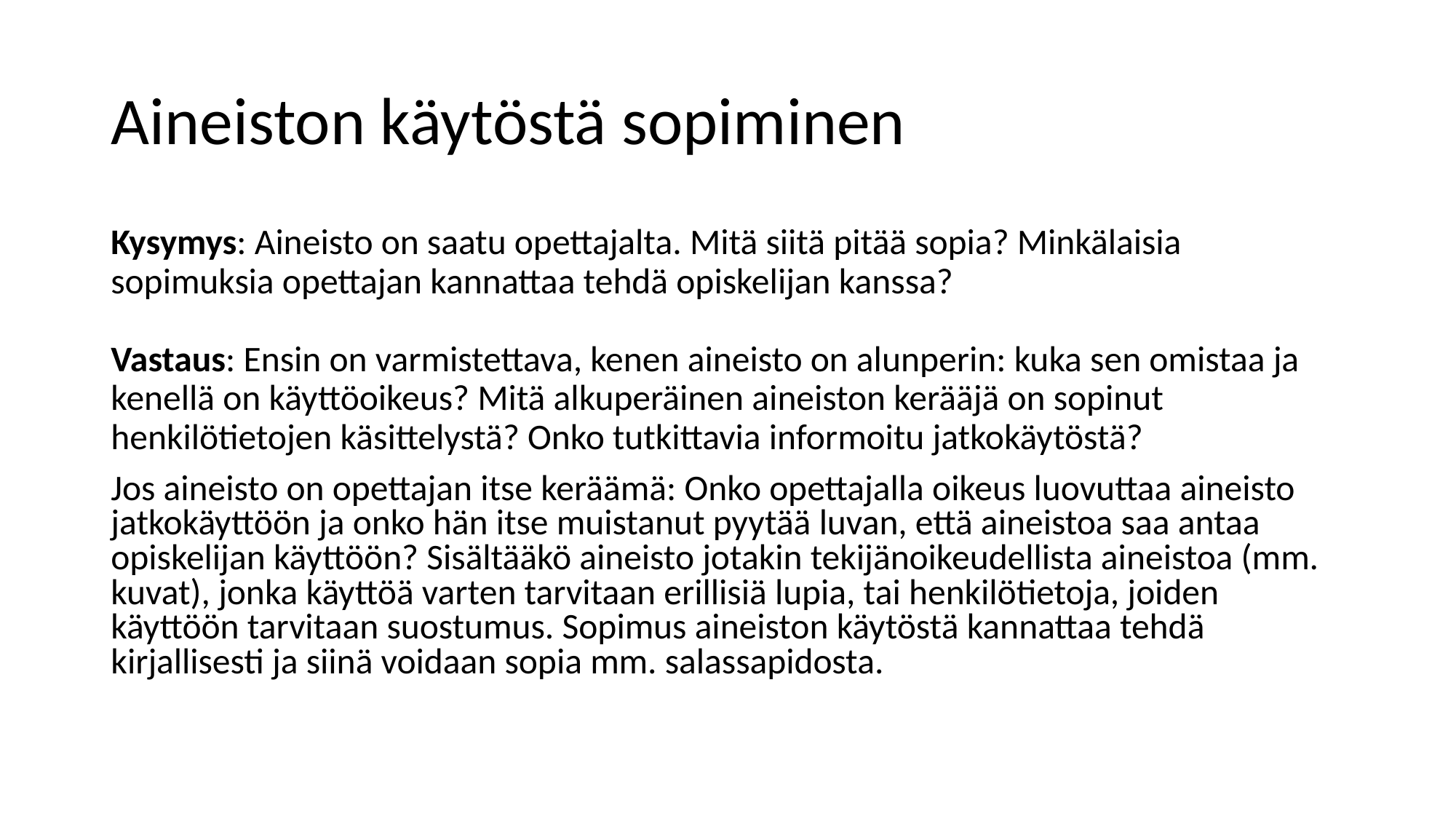

# Aineiston käytöstä sopiminen
Kysymys: Aineisto on saatu opettajalta. Mitä siitä pitää sopia? Minkälaisia sopimuksia opettajan kannattaa tehdä opiskelijan kanssa?

Vastaus: Ensin on varmistettava, kenen aineisto on alunperin: kuka sen omistaa ja kenellä on käyttöoikeus? Mitä alkuperäinen aineiston kerääjä on sopinut henkilötietojen käsittelystä? Onko tutkittavia informoitu jatkokäytöstä?
Jos aineisto on opettajan itse keräämä: Onko opettajalla oikeus luovuttaa aineisto jatkokäyttöön ja onko hän itse muistanut pyytää luvan, että aineistoa saa antaa opiskelijan käyttöön? Sisältääkö aineisto jotakin tekijänoikeudellista aineistoa (mm. kuvat), jonka käyttöä varten tarvitaan erillisiä lupia, tai henkilötietoja, joiden käyttöön tarvitaan suostumus. Sopimus aineiston käytöstä kannattaa tehdä kirjallisesti ja siinä voidaan sopia mm. salassapidosta.